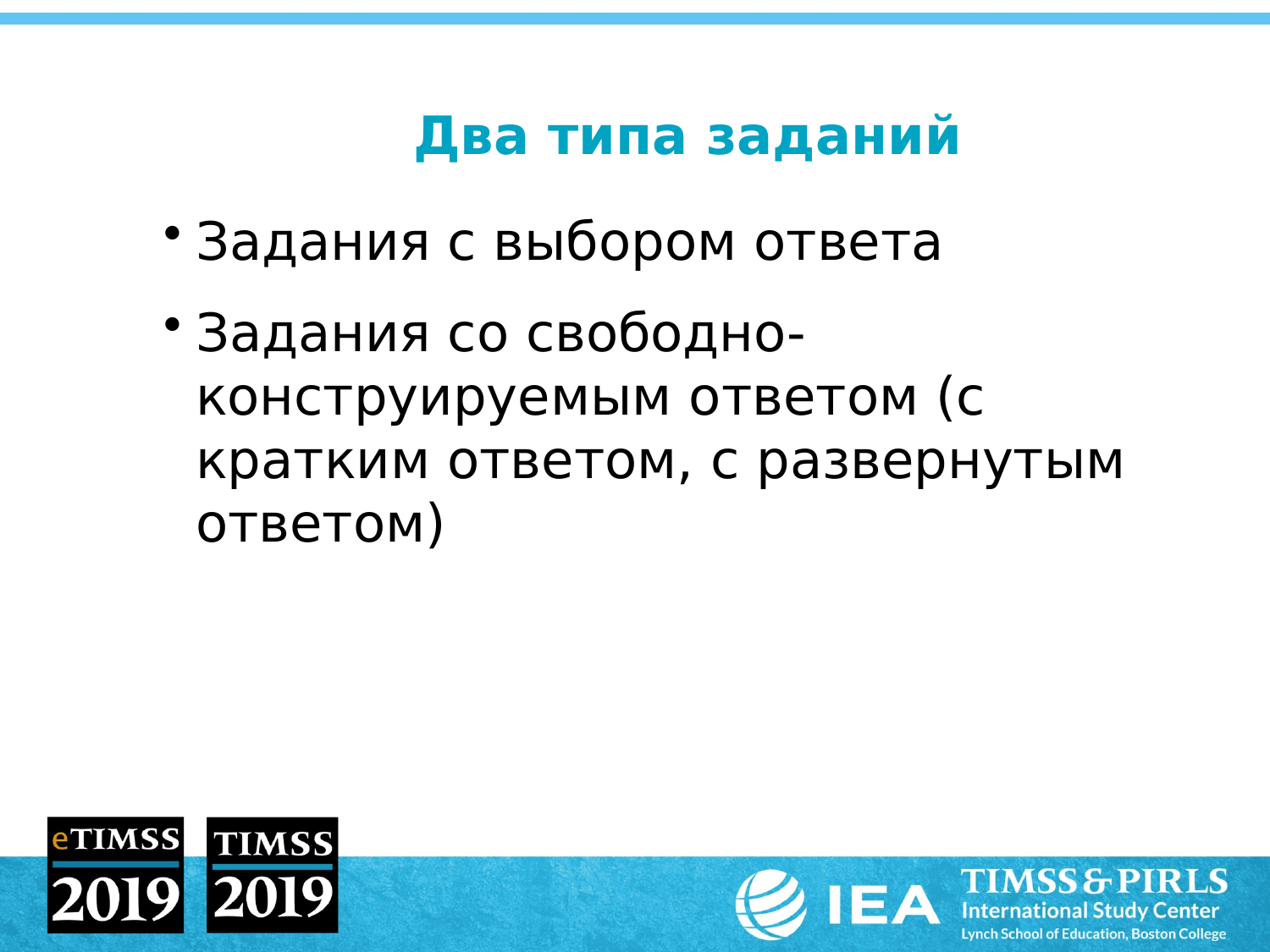

# Два типа заданий
Задания с выбором ответа
Задания со свободно-конструируемым ответом (с кратким ответом, с развернутым ответом)